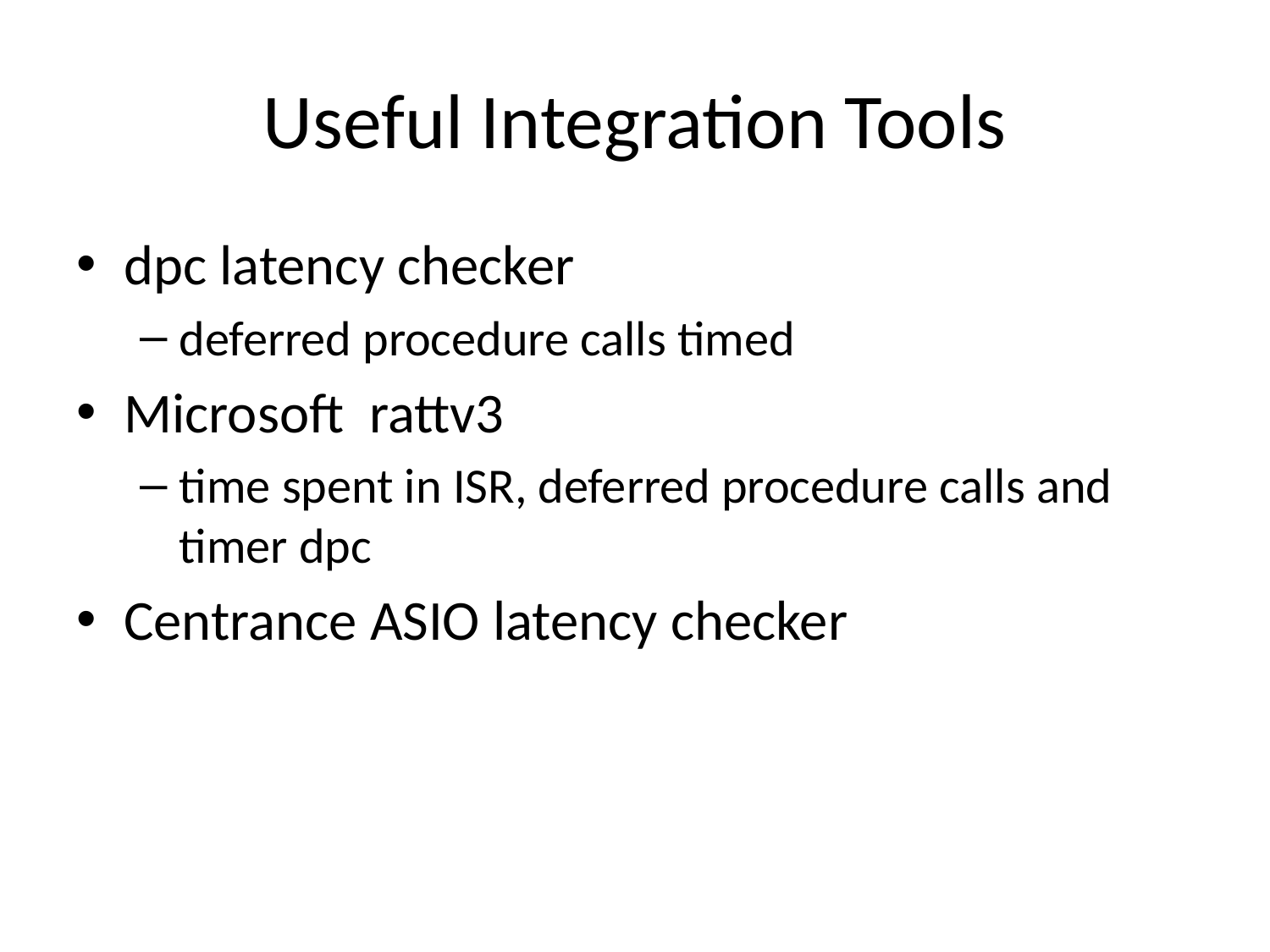

# Useful Integration Tools
dpc latency checker
deferred procedure calls timed
Microsoft  rattv3
time spent in ISR, deferred procedure calls and timer dpc
Centrance ASIO latency checker